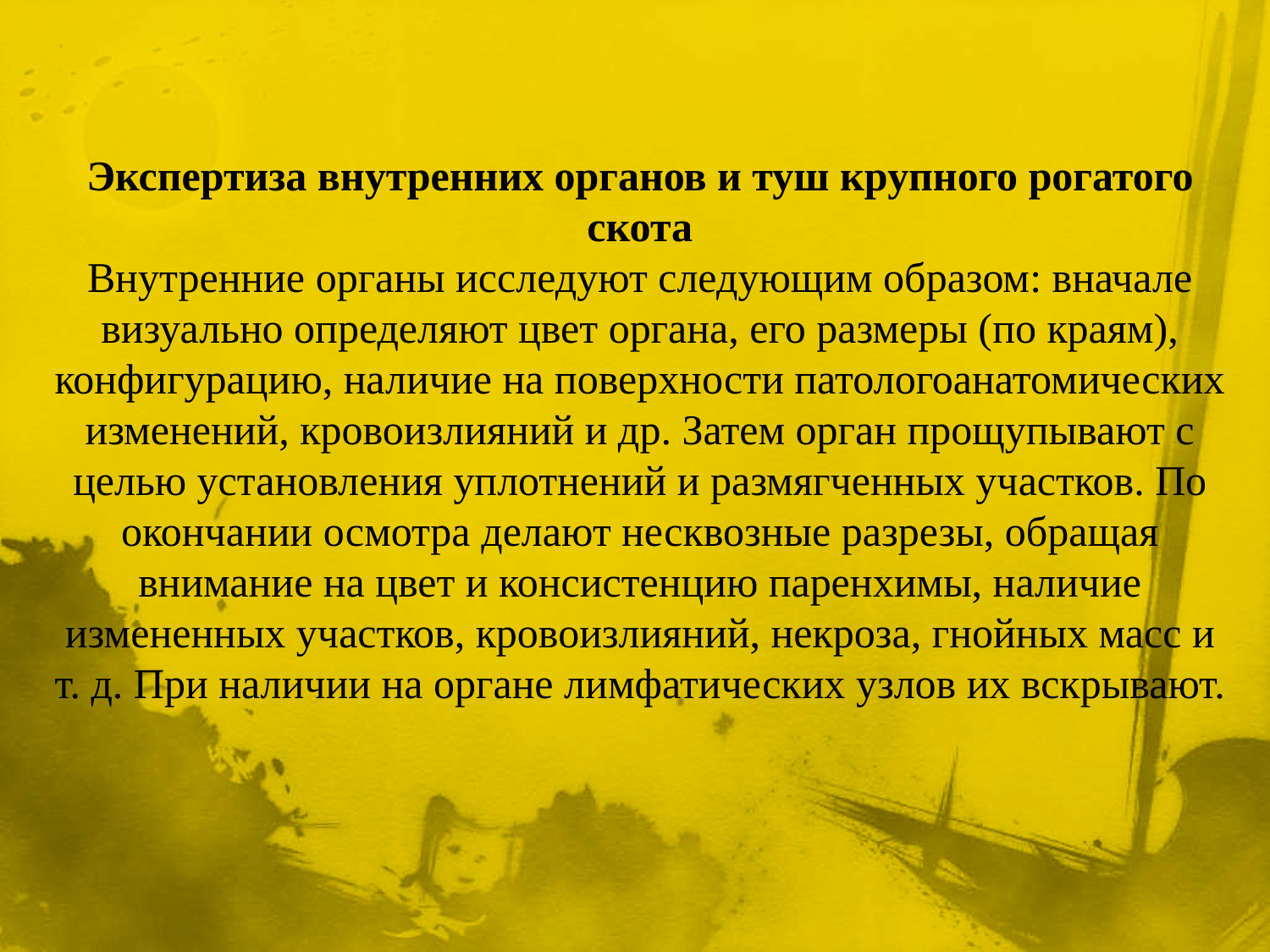

# Экспертиза внутренних органов и туш крупного рогатого скота Внутренние органы исследуют следующим образом: вначале визуально определяют цвет органа, его размеры (по краям), конфигурацию, наличие на поверхности патологоанатомических изменений, кровоизлияний и др. Затем орган прощупывают с целью установления уплотнений и размягченных участков. По окончании осмотра делают несквозные разрезы, обращая внимание на цвет и консистенцию паренхимы, наличие измененных участков, кровоизлияний, некроза, гнойных масс и т. д. При наличии на органе лимфатических узлов их вскрывают.